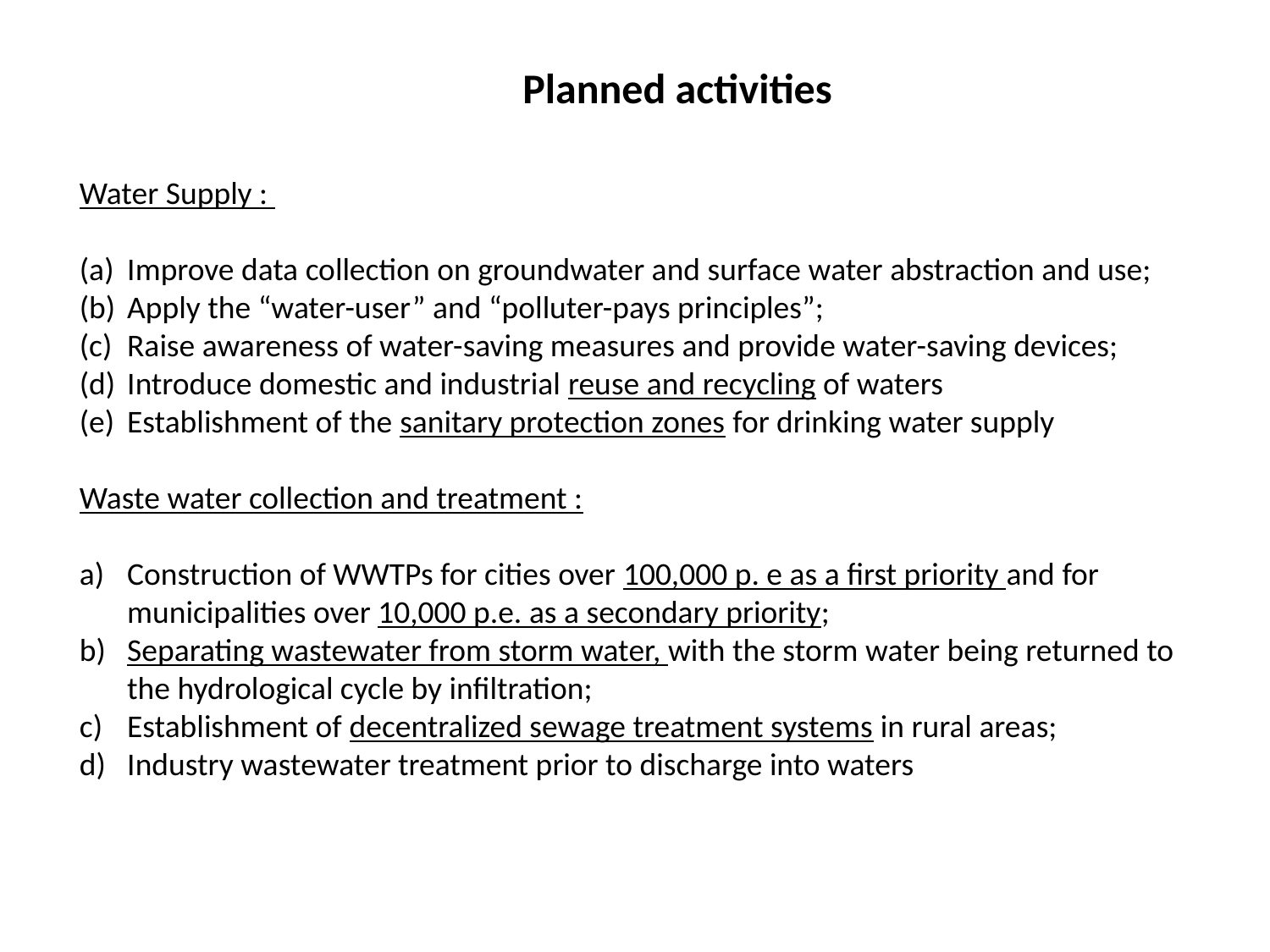

Planned activities
Water Supply :

Improve data collection on groundwater and surface water abstraction and use;
Apply the “water-user” and “polluter-pays principles”;
Raise awareness of water-saving measures and provide water-saving devices;
Introduce domestic and industrial reuse and recycling of waters
Establishment of the sanitary protection zones for drinking water supply

Waste water collection and treatment :

Construction of WWTPs for cities over 100,000 p. e as a first priority and for municipalities over 10,000 p.e. as a secondary priority;
Separating wastewater from storm water, with the storm water being returned to the hydrological cycle by infiltration;
Establishment of decentralized sewage treatment systems in rural areas;
Industry wastewater treatment prior to discharge into waters